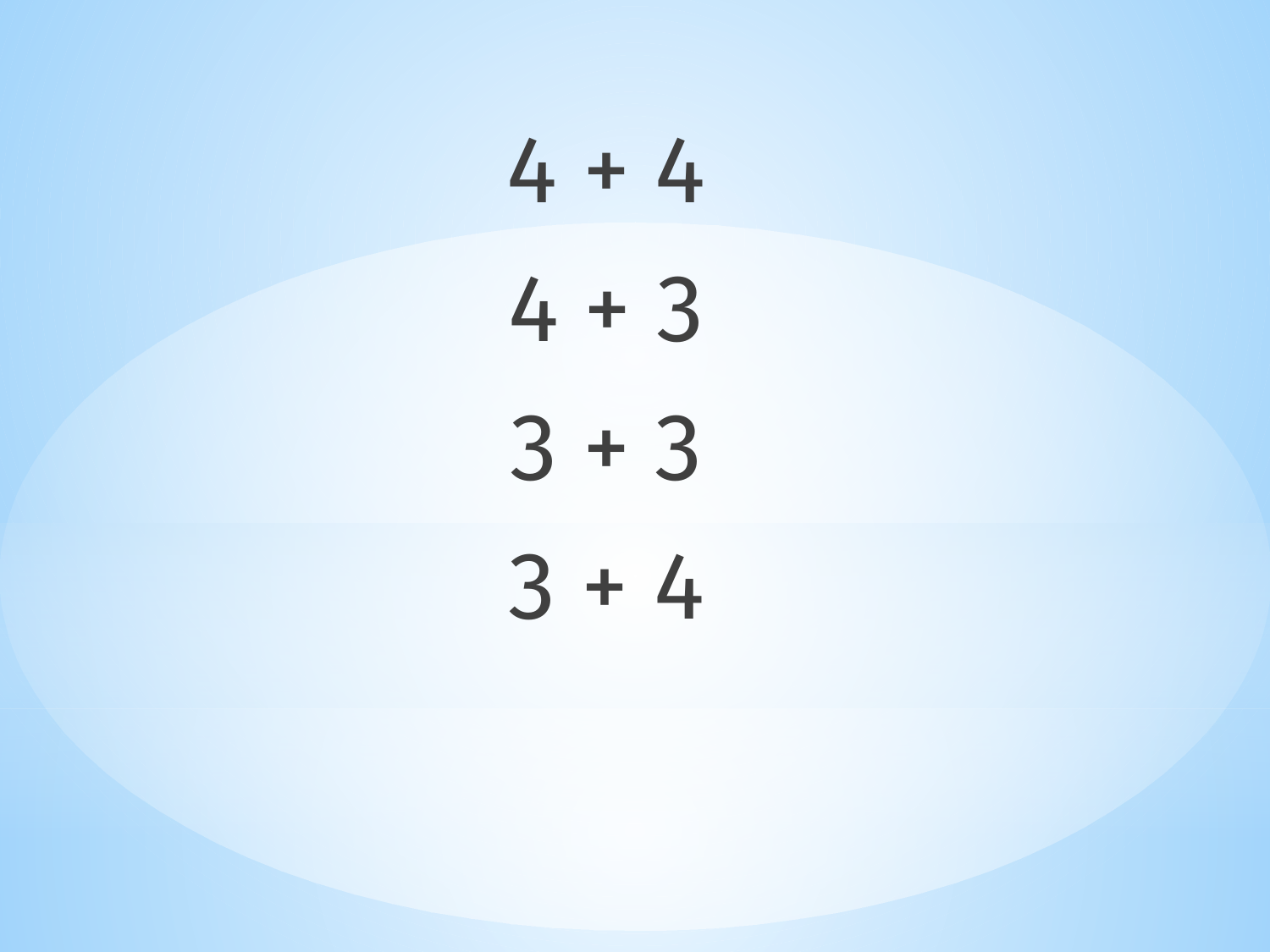

4 + 4
4 + 3
3 + 3
3 + 4